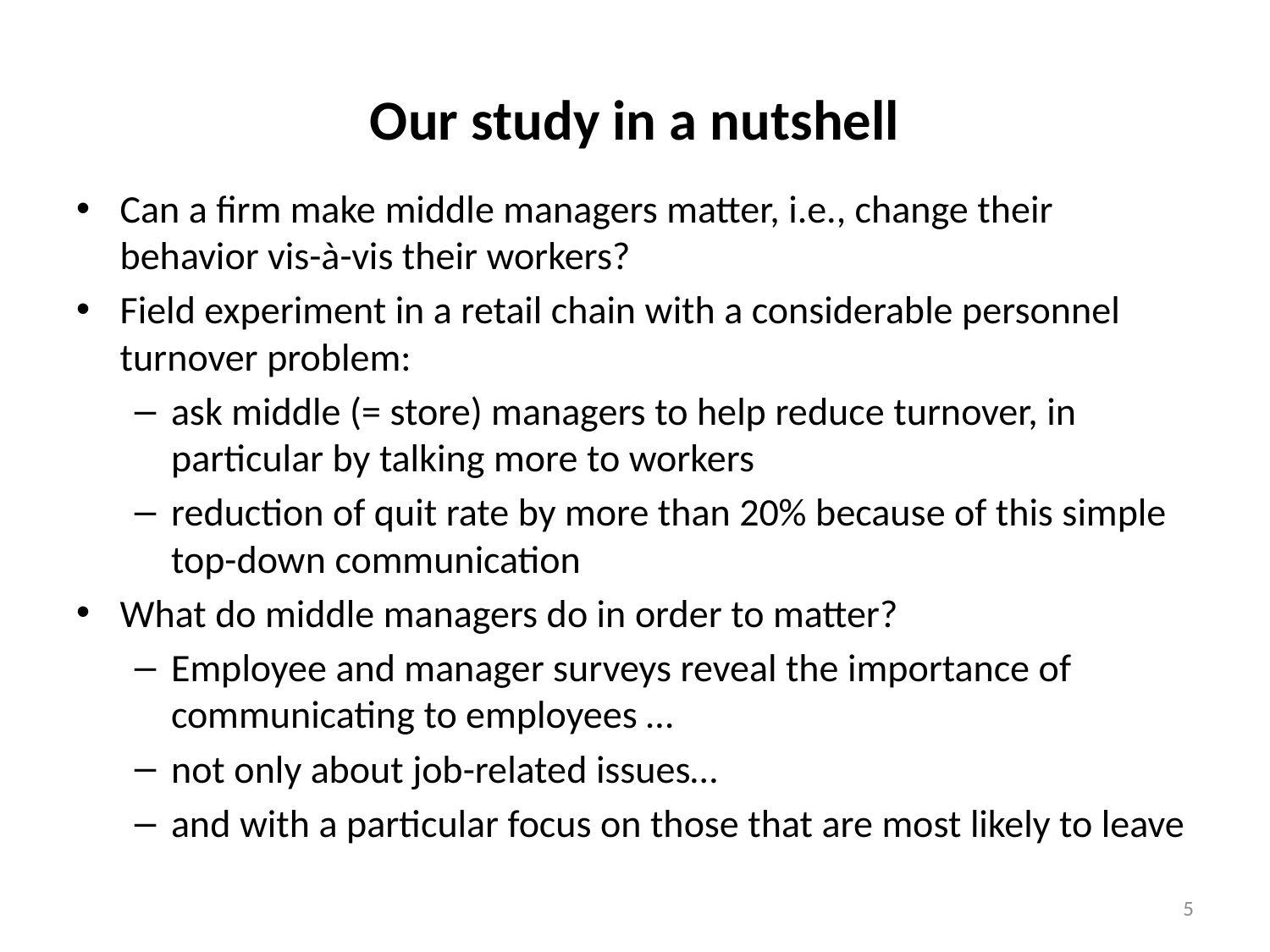

Our study in a nutshell
Can a firm make middle managers matter, i.e., change their behavior vis-à-vis their workers?
Field experiment in a retail chain with a considerable personnel turnover problem:
ask middle (= store) managers to help reduce turnover, in particular by talking more to workers
reduction of quit rate by more than 20% because of this simple top-down communication
What do middle managers do in order to matter?
Employee and manager surveys reveal the importance of communicating to employees …
not only about job-related issues…
and with a particular focus on those that are most likely to leave

5